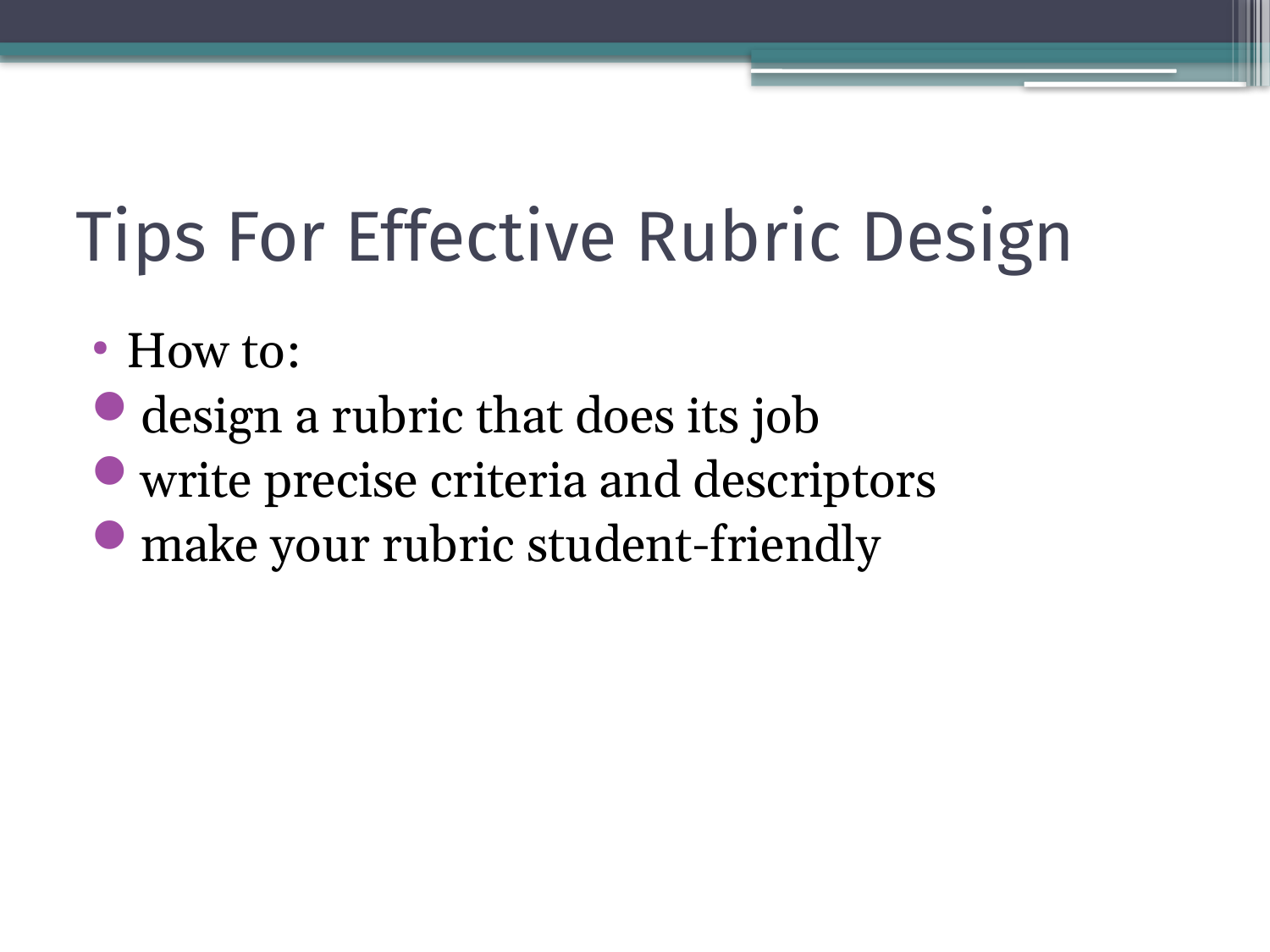

# Tips For Effective Rubric Design
How to:
design a rubric that does its job
write precise criteria and descriptors
make your rubric student-friendly